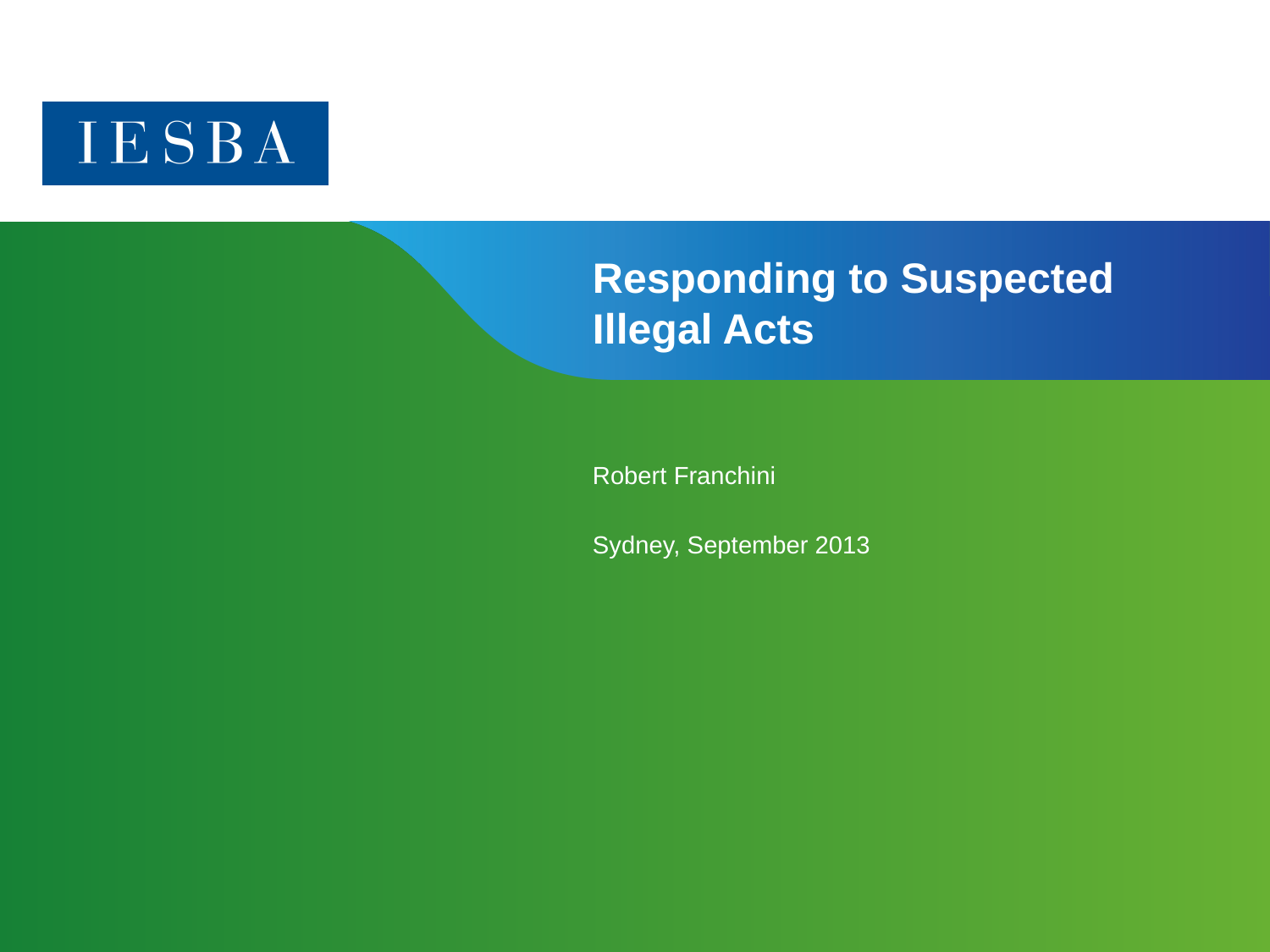

# Responding to Suspected Illegal Acts
Robert Franchini

Sydney, September 2013